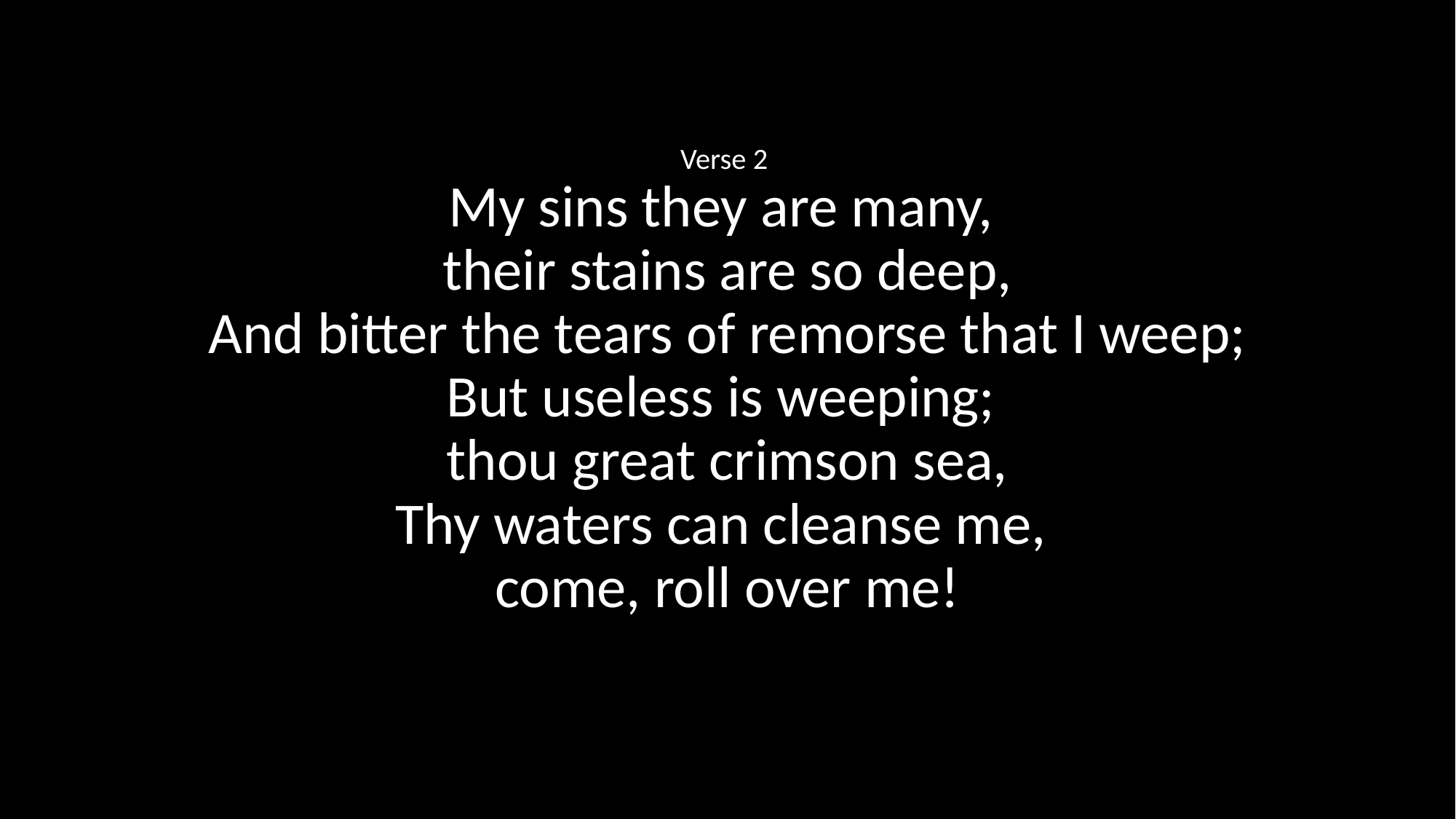

Verse 2
My sins they are many,
their stains are so deep,
And bitter the tears of remorse that I weep;
But useless is weeping;
thou great crimson sea,
Thy waters can cleanse me,
come, roll over me!